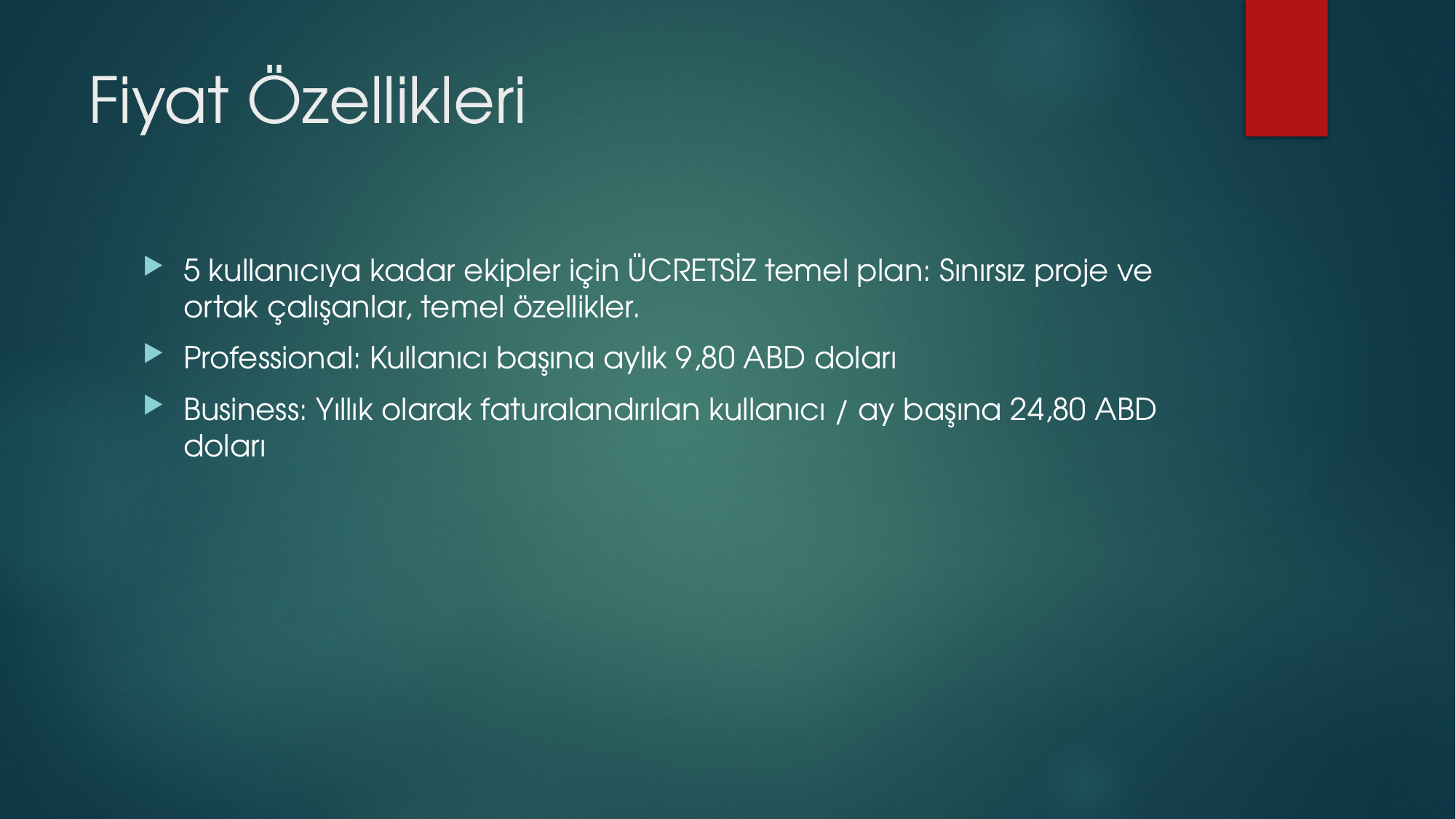

# Fiyat Özellikleri
5 kullanıcıya kadar ekipler için ÜCRETSİZ temel plan: Sınırsız proje ve ortak çalışanlar, temel özellikler.
Professional: Kullanıcı başına aylık 9,80 ABD doları
Business: Yıllık olarak faturalandırılan kullanıcı / ay başına 24,80 ABD doları